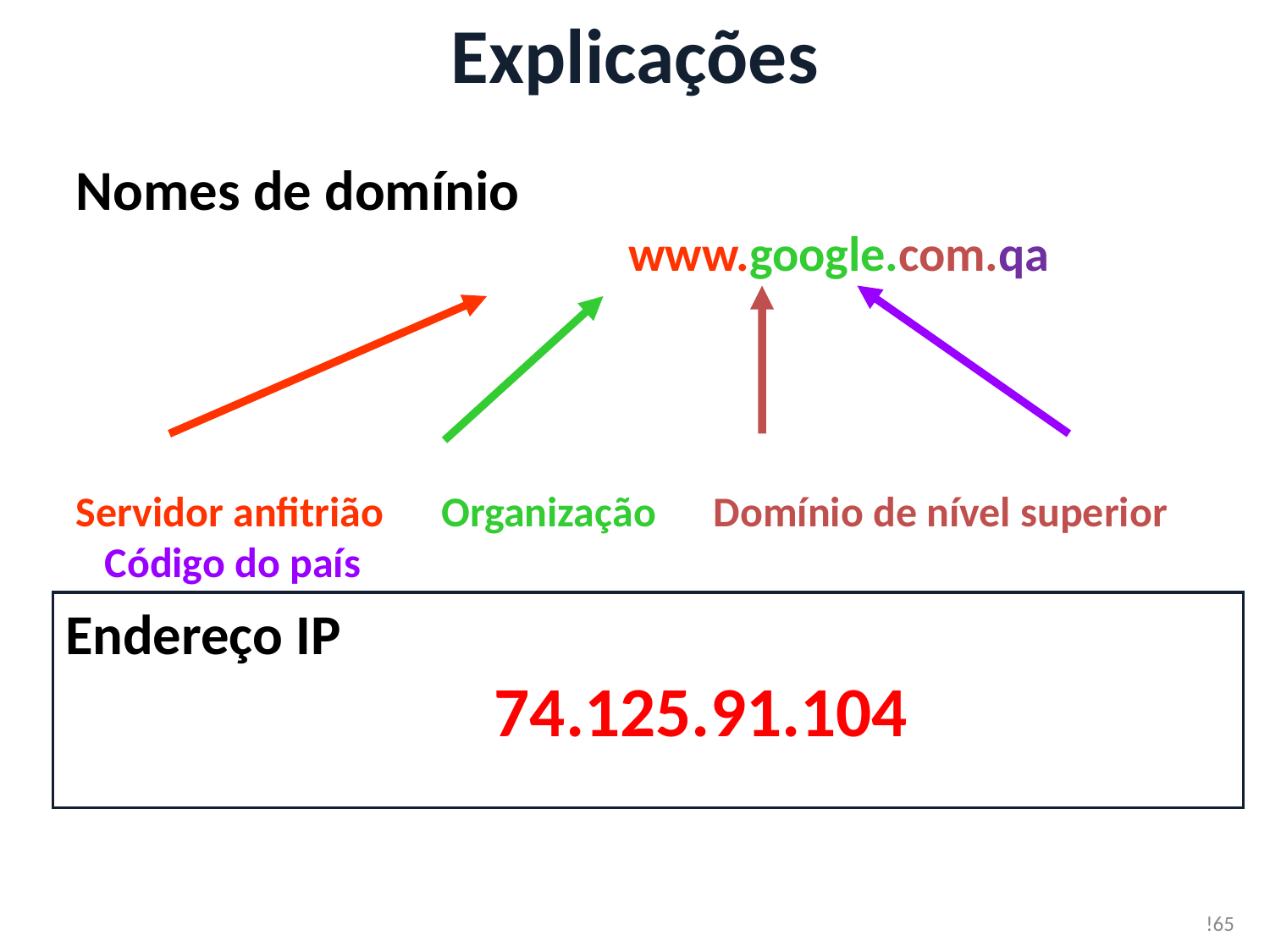

# Explicações
Nomes de domínio
			                  www.google.com.qa

Servidor anfitrião      Organização      Domínio de nível superior      Código do país

Endereço IP
			   74.125.91.104
!65